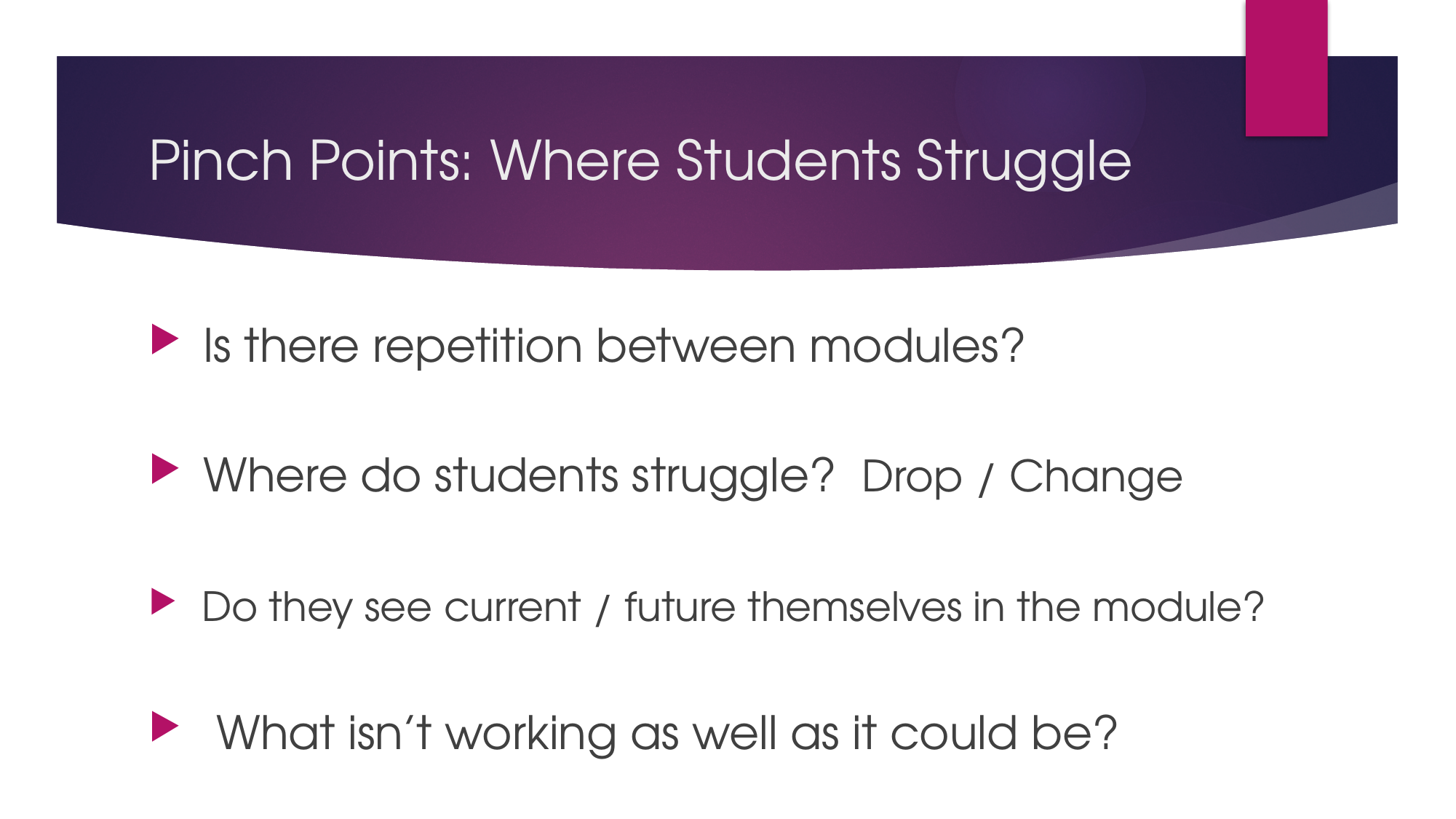

# Pinch Points: Where Students Struggle
 Is there repetition between modules?

 Where do students struggle?  Drop / Change

 Do they see current / future themselves in the module?

  What isn’t working as well as it could be?